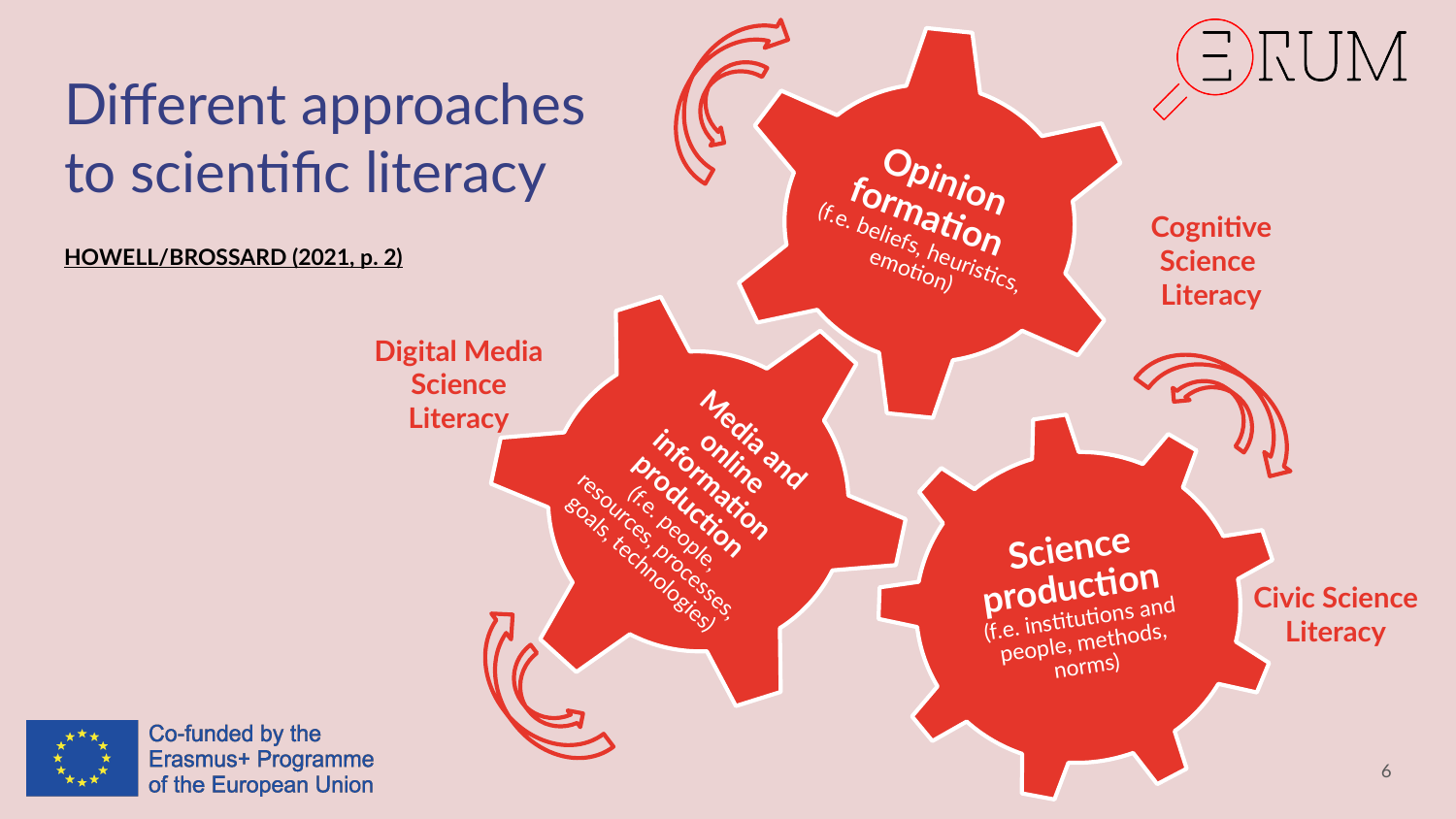

Opinion formation
(f.e. beliefs, heuristics, emotion)
Media and online information production
(f.e. people, resources, processes, goals, technologies)
Science production
(f.e. institutions and people, methods, norms)

Cognitive Science
Literacy
Digital Media
Science Literacy

Civic Science Literacy

# Different approaches to scientific literacy
HOWELL/BROSSARD (2021, p. 2)

6